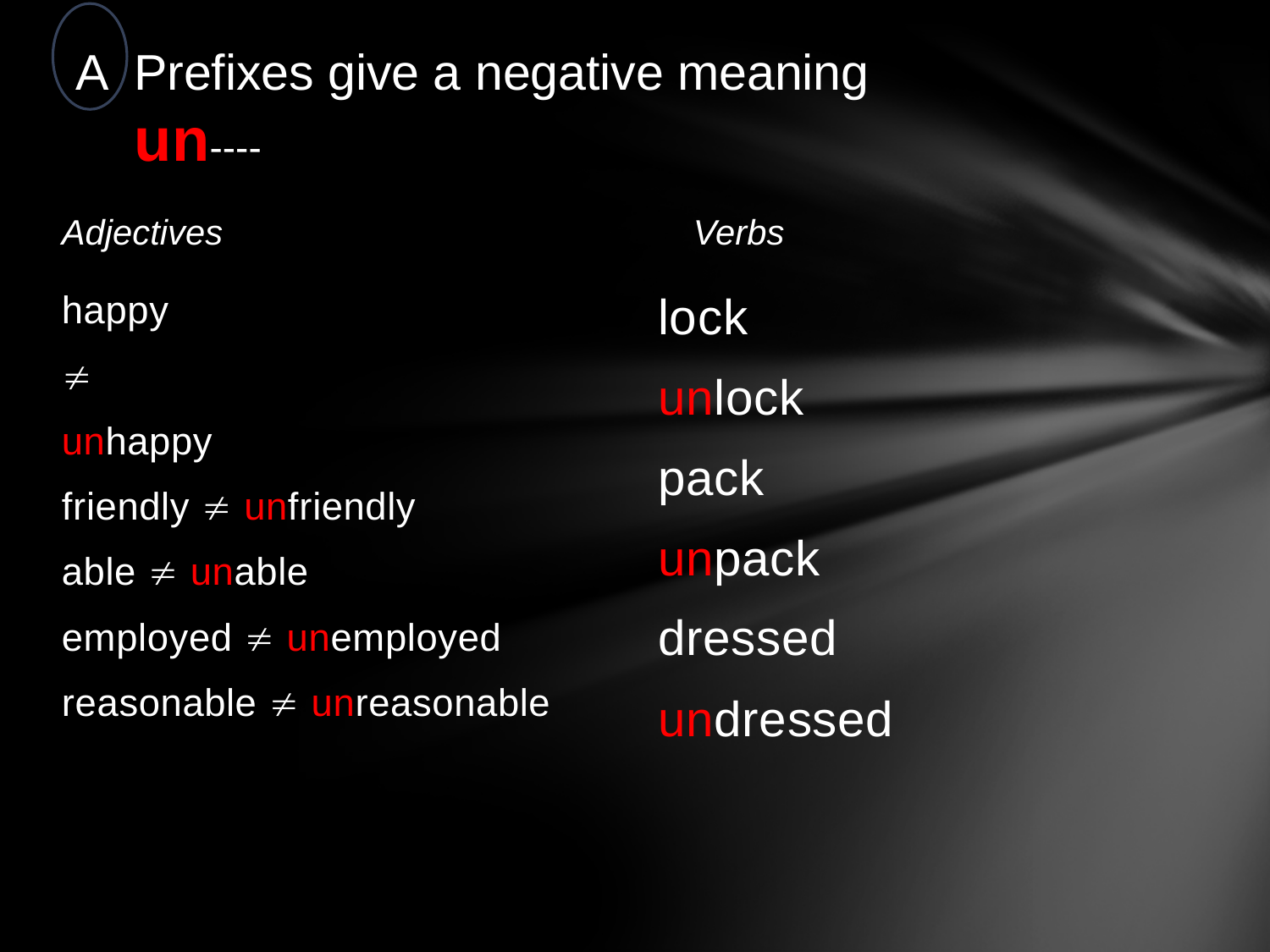

# A  Prefixes give a negative meaning un----
Adjectives
Verbs
happy
≠
unhappy
friendly ≠ unfriendly
able ≠ unable
employed ≠ unemployed
reasonable ≠ unreasonable

lock
unlock
pack
unpack
dressed
undressed